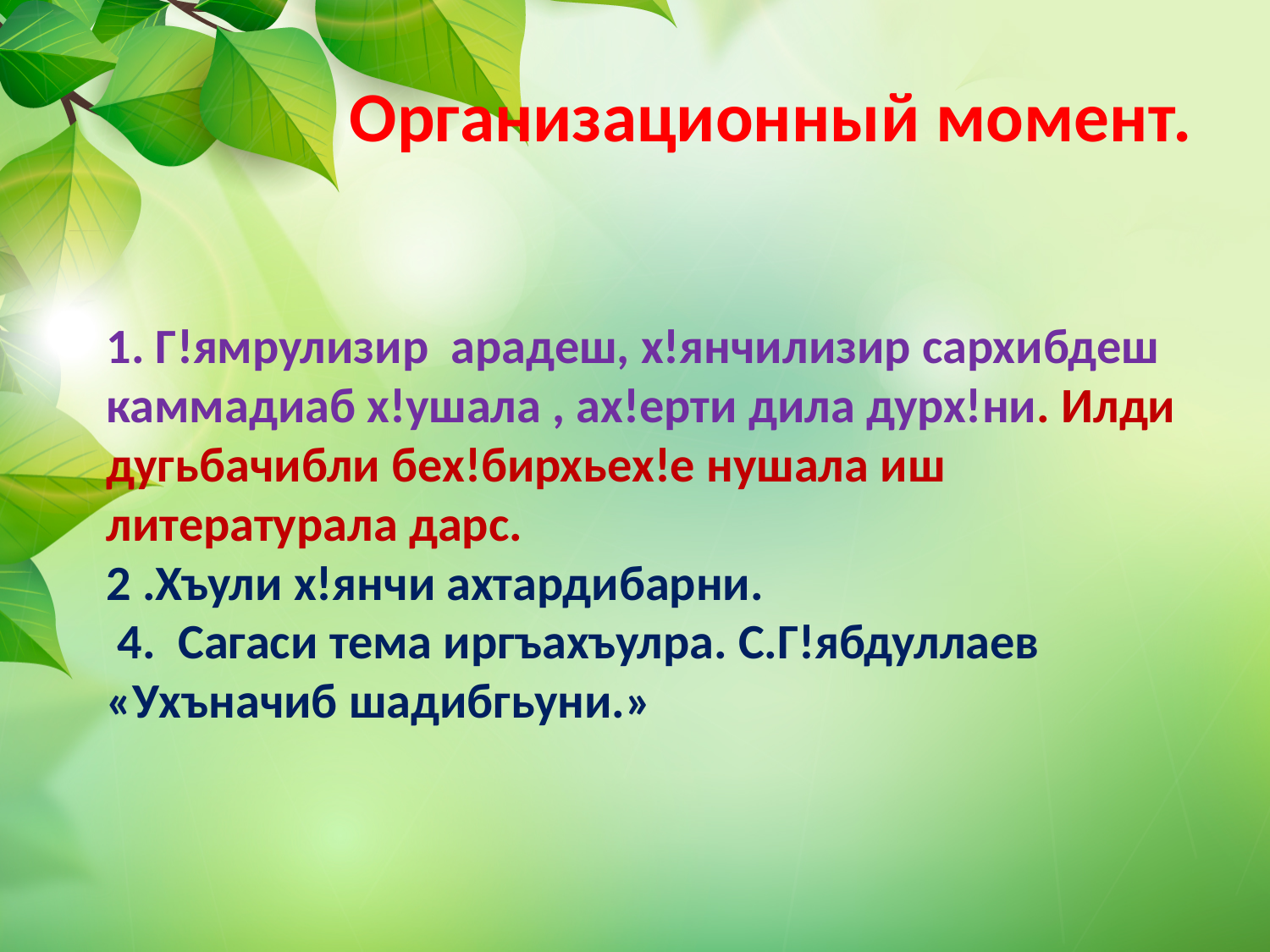

# Организационный момент.

1. Г!ямрулизир  арадеш, х!янчилизир сархибдеш  каммадиаб х!ушала , ах!ерти дила дурх!ни. Илди дугьбачибли бех!бирхьех!е нушала иш литературала дарс.
2 .Хъули х!янчи ахтардибарни.
 4.  Сагаси тема иргъахъулра. С.Г!ябдуллаев «Ухъначиб шадибгьуни.»